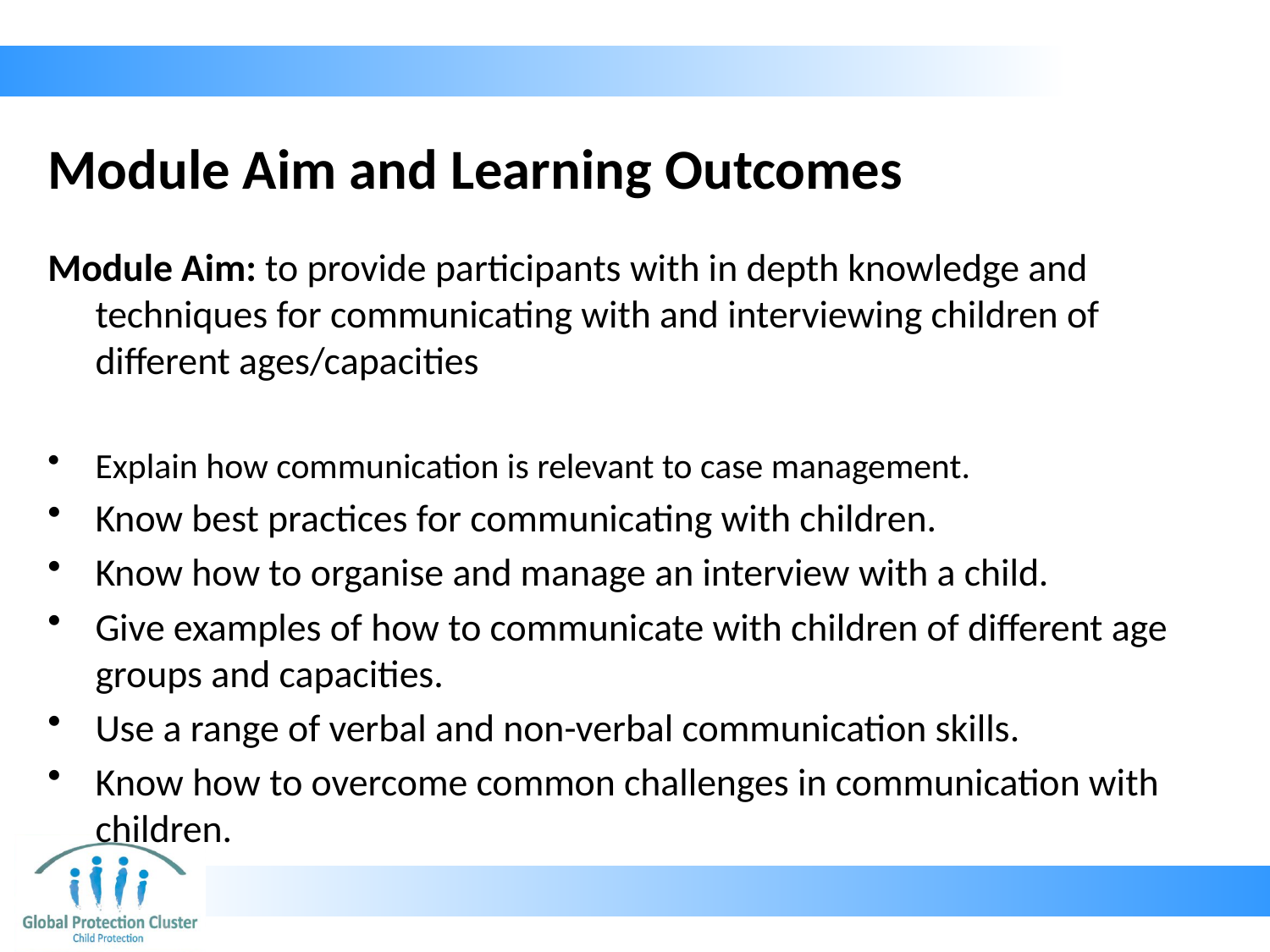

# Module Aim and Learning Outcomes
Module Aim: to provide participants with in depth knowledge and techniques for communicating with and interviewing children of different ages/capacities

Explain how communication is relevant to case management.
Know best practices for communicating with children.
Know how to organise and manage an interview with a child.
Give examples of how to communicate with children of different age groups and capacities.
Use a range of verbal and non-verbal communication skills.
Know how to overcome common challenges in communication with children.